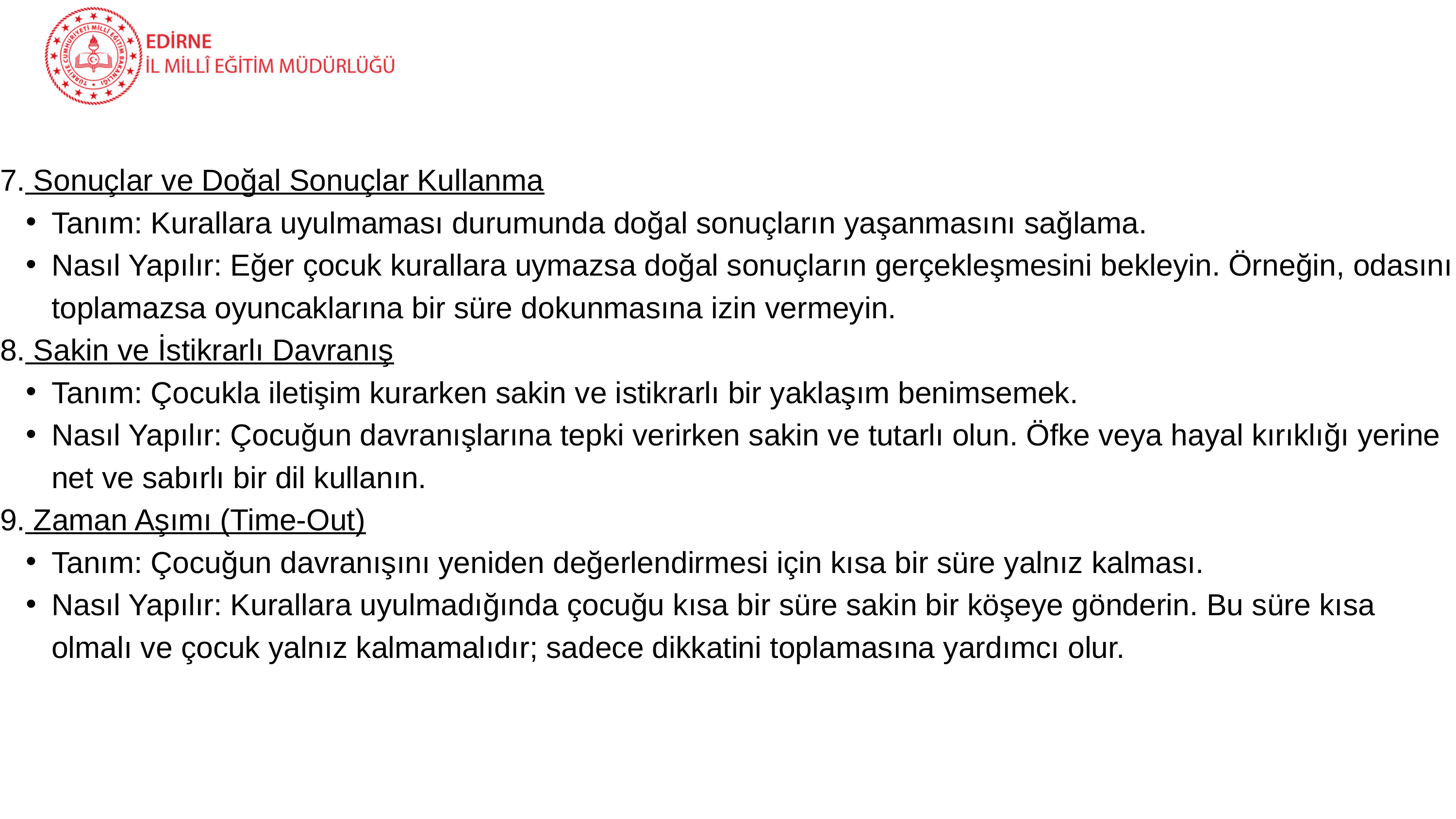

7. Sonuçlar ve Doğal Sonuçlar Kullanma
Tanım: Kurallara uyulmaması durumunda doğal sonuçların yaşanmasını sağlama.
Nasıl Yapılır: Eğer çocuk kurallara uymazsa doğal sonuçların gerçekleşmesini bekleyin. Örneğin, odasını toplamazsa oyuncaklarına bir süre dokunmasına izin vermeyin.
8. Sakin ve İstikrarlı Davranış
Tanım: Çocukla iletişim kurarken sakin ve istikrarlı bir yaklaşım benimsemek.
Nasıl Yapılır: Çocuğun davranışlarına tepki verirken sakin ve tutarlı olun. Öfke veya hayal kırıklığı yerine net ve sabırlı bir dil kullanın.
9. Zaman Aşımı (Time-Out)
Tanım: Çocuğun davranışını yeniden değerlendirmesi için kısa bir süre yalnız kalması.
Nasıl Yapılır: Kurallara uyulmadığında çocuğu kısa bir süre sakin bir köşeye gönderin. Bu süre kısa olmalı ve çocuk yalnız kalmamalıdır; sadece dikkatini toplamasına yardımcı olur.